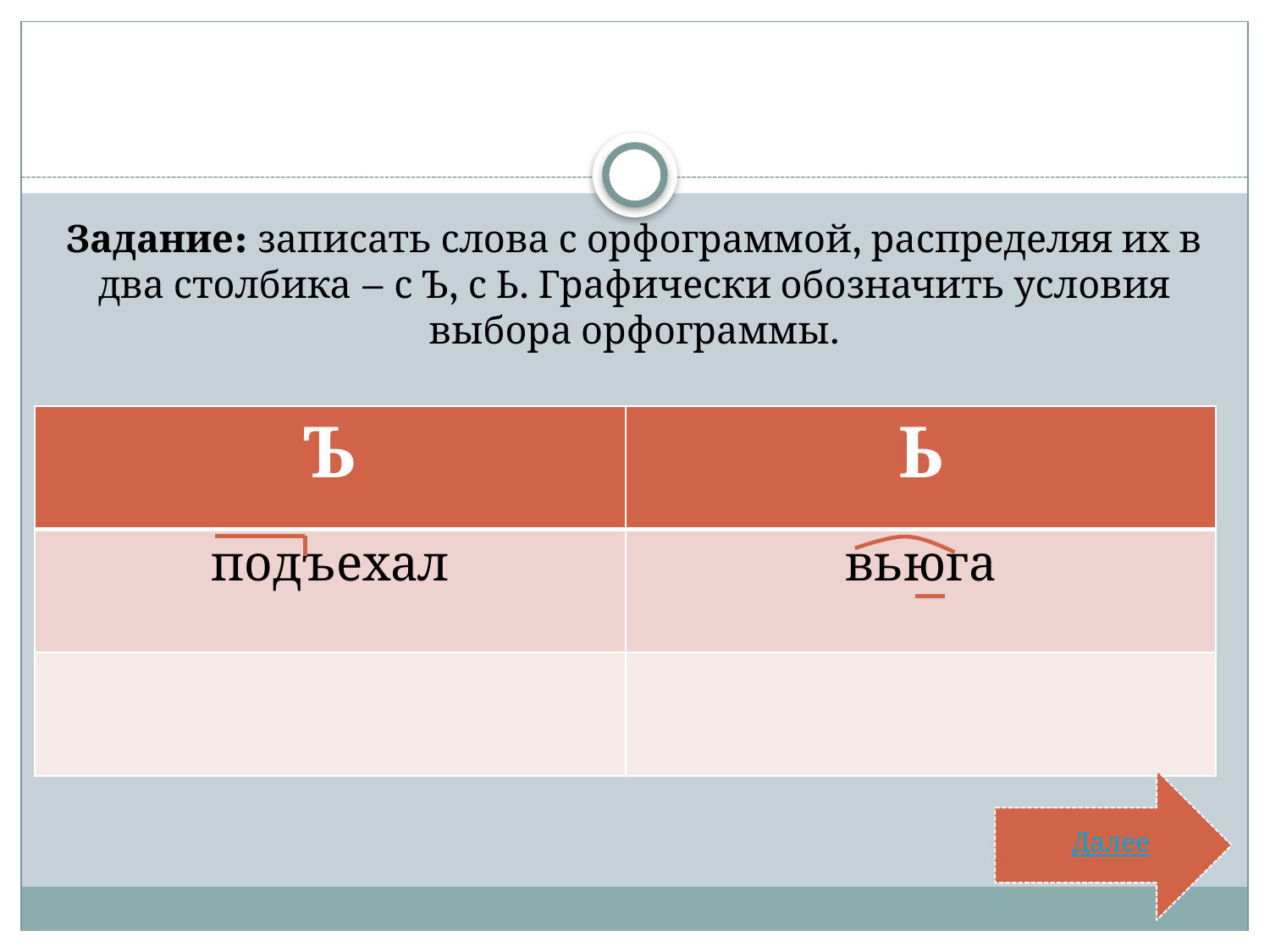

# Задание: записать слова с орфограммой, распределяя их в два столбика – с Ъ, с Ь. Графически обозначить условия выбора орфограммы.
| Ъ | Ь |
| --- | --- |
| подъехал | вьюга |
|  |  |

Далее